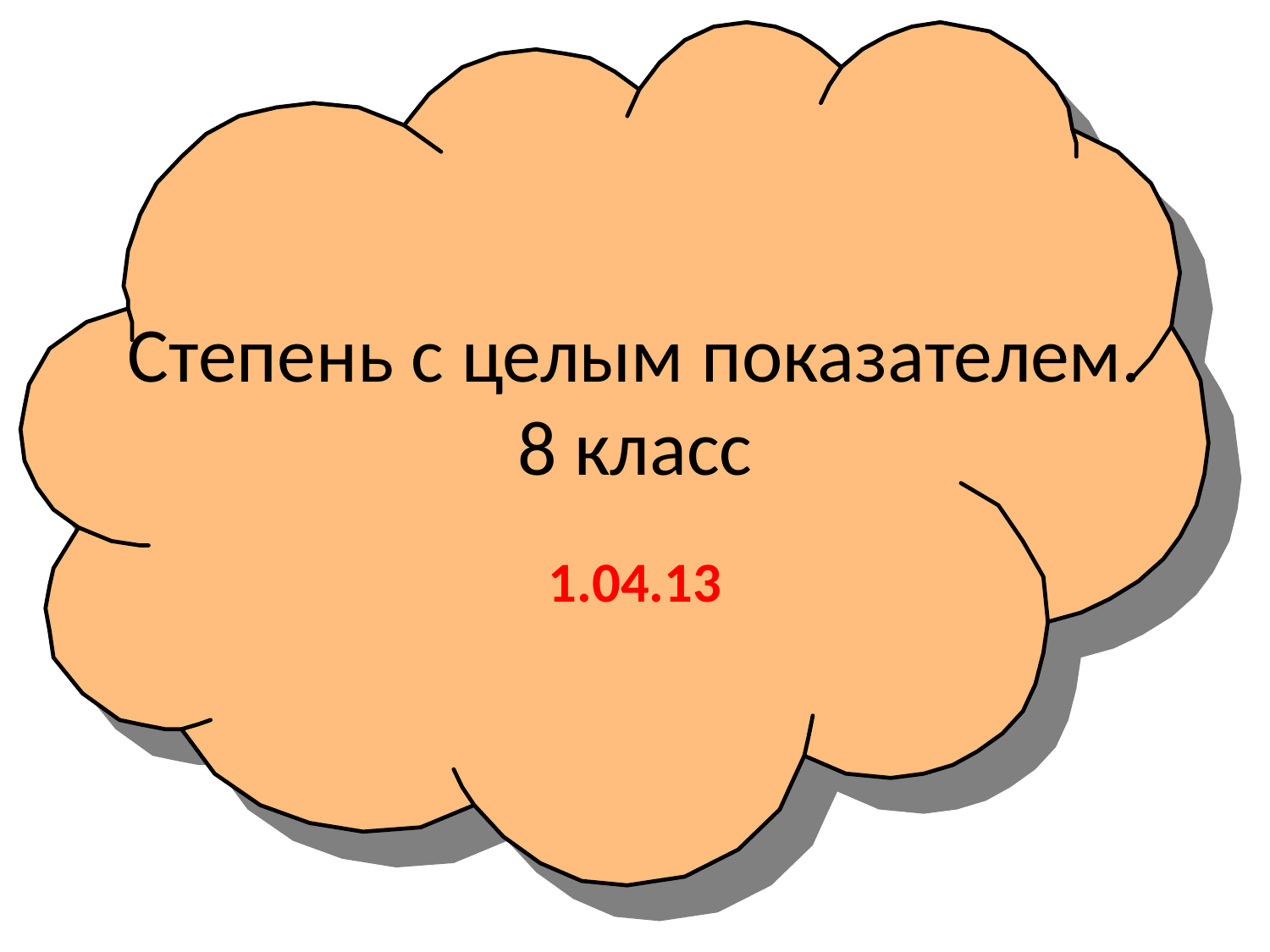

# Степень с целым показателем. 8 класс
1.04.13